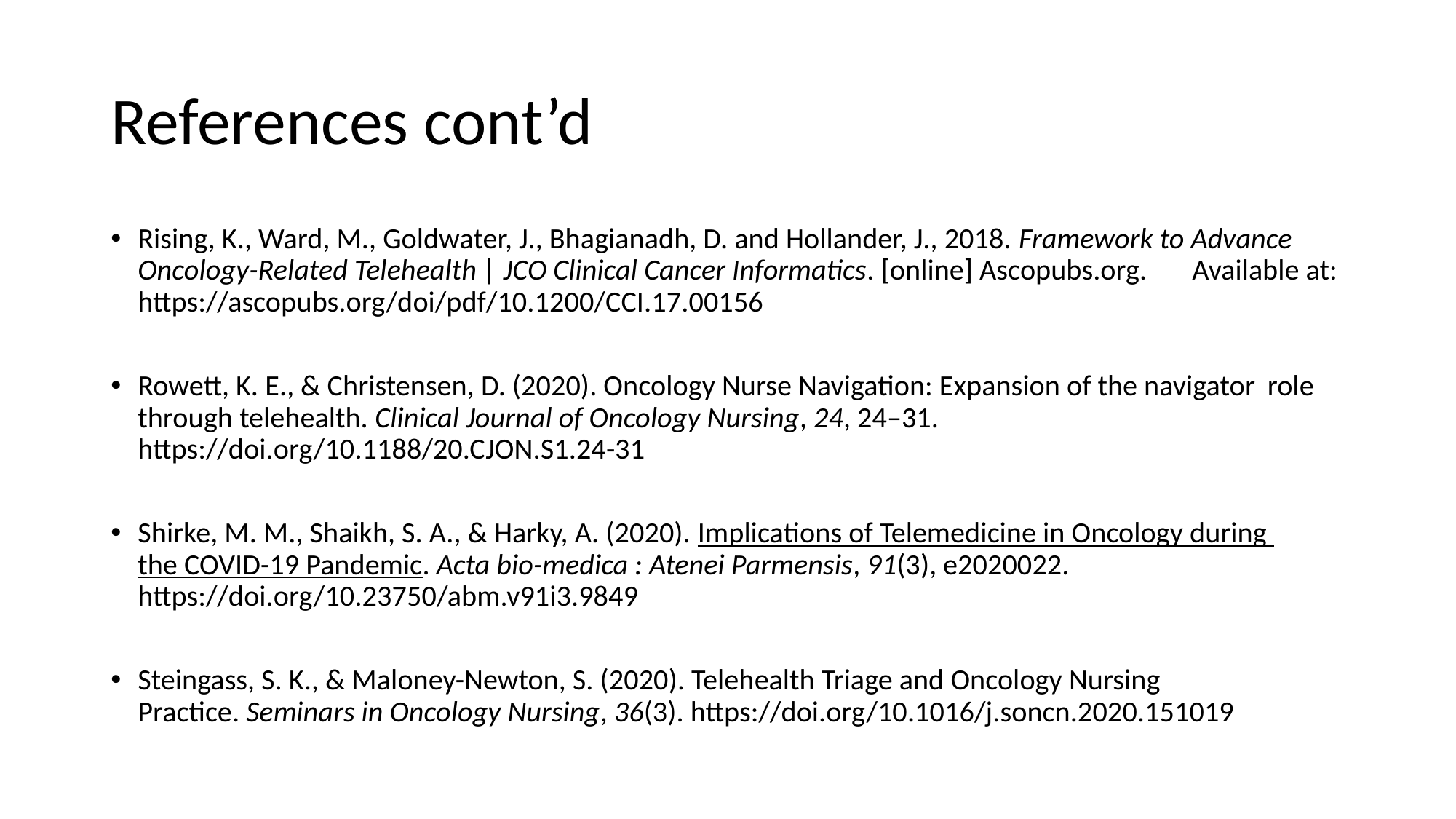

# References cont’d
Rising, K., Ward, M., Goldwater, J., Bhagianadh, D. and Hollander, J., 2018. Framework to Advance 	Oncology-Related Telehealth | JCO Clinical Cancer Informatics. [online] Ascopubs.org. 	Available at: https://ascopubs.org/doi/pdf/10.1200/CCI.17.00156

Rowett, K. E., & Christensen, D. (2020). Oncology Nurse Navigation: Expansion of the navigator 	role through telehealth. Clinical Journal of Oncology Nursing, 24, 24–31. 	https://doi.org/10.1188/20.CJON.S1.24-31

Shirke, M. M., Shaikh, S. A., & Harky, A. (2020). Implications of Telemedicine in Oncology during 	the COVID-19 Pandemic. Acta bio-medica : Atenei Parmensis, 91(3), e2020022. 	https://doi.org/10.23750/abm.v91i3.9849

Steingass, S. K., & Maloney-Newton, S. (2020). Telehealth Triage and Oncology Nursing Practice. Seminars in Oncology Nursing, 36(3). https://doi.org/10.1016/j.soncn.2020.151019